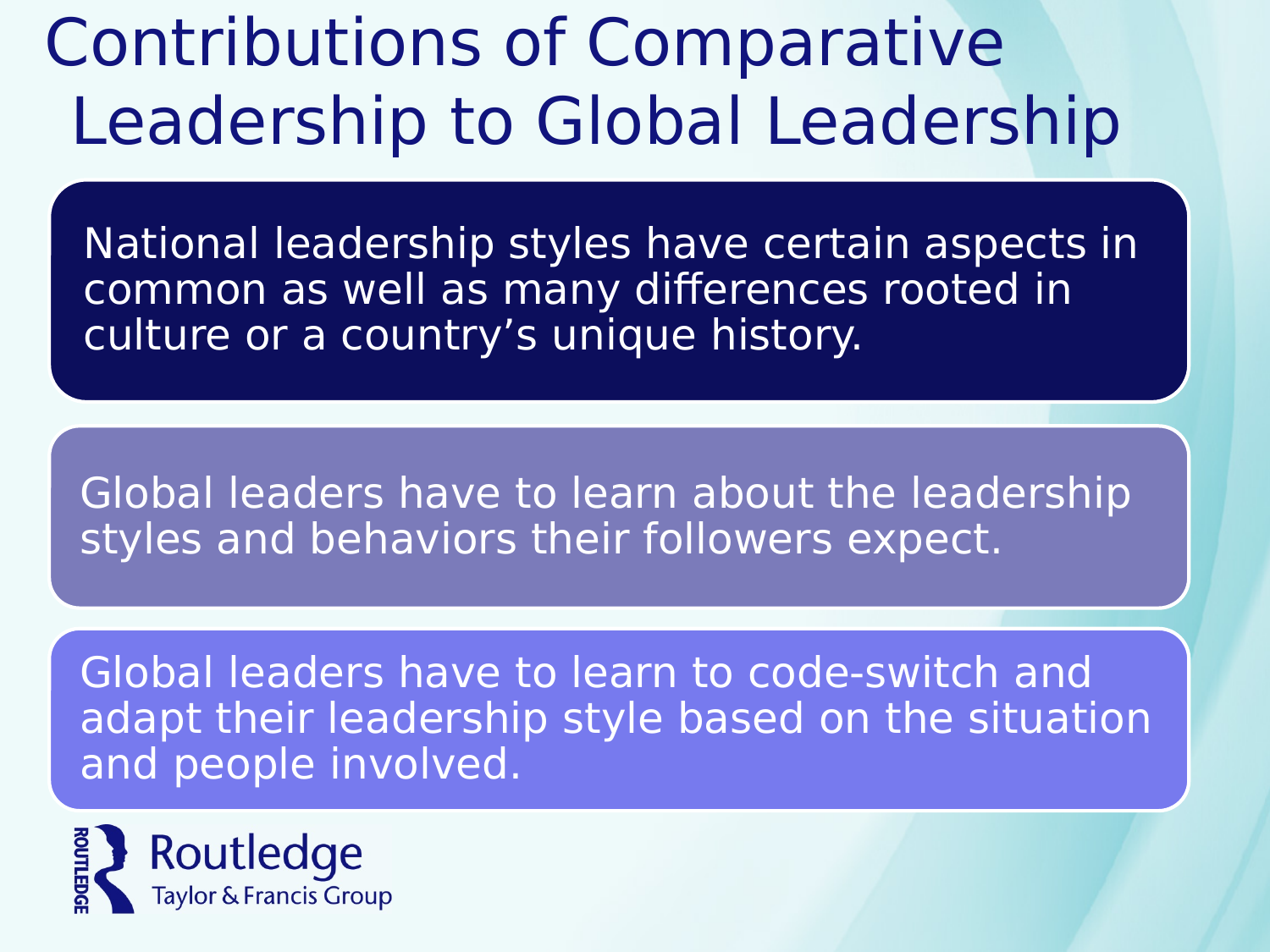

# Contributions of Comparative Leadership to Global Leadership
National leadership styles have certain aspects in common as well as many differences rooted in culture or a country’s unique history.
Global leaders have to learn about the leadership styles and behaviors their followers expect.
Global leaders have to learn to code-switch and adapt their leadership style based on the situation and people involved.